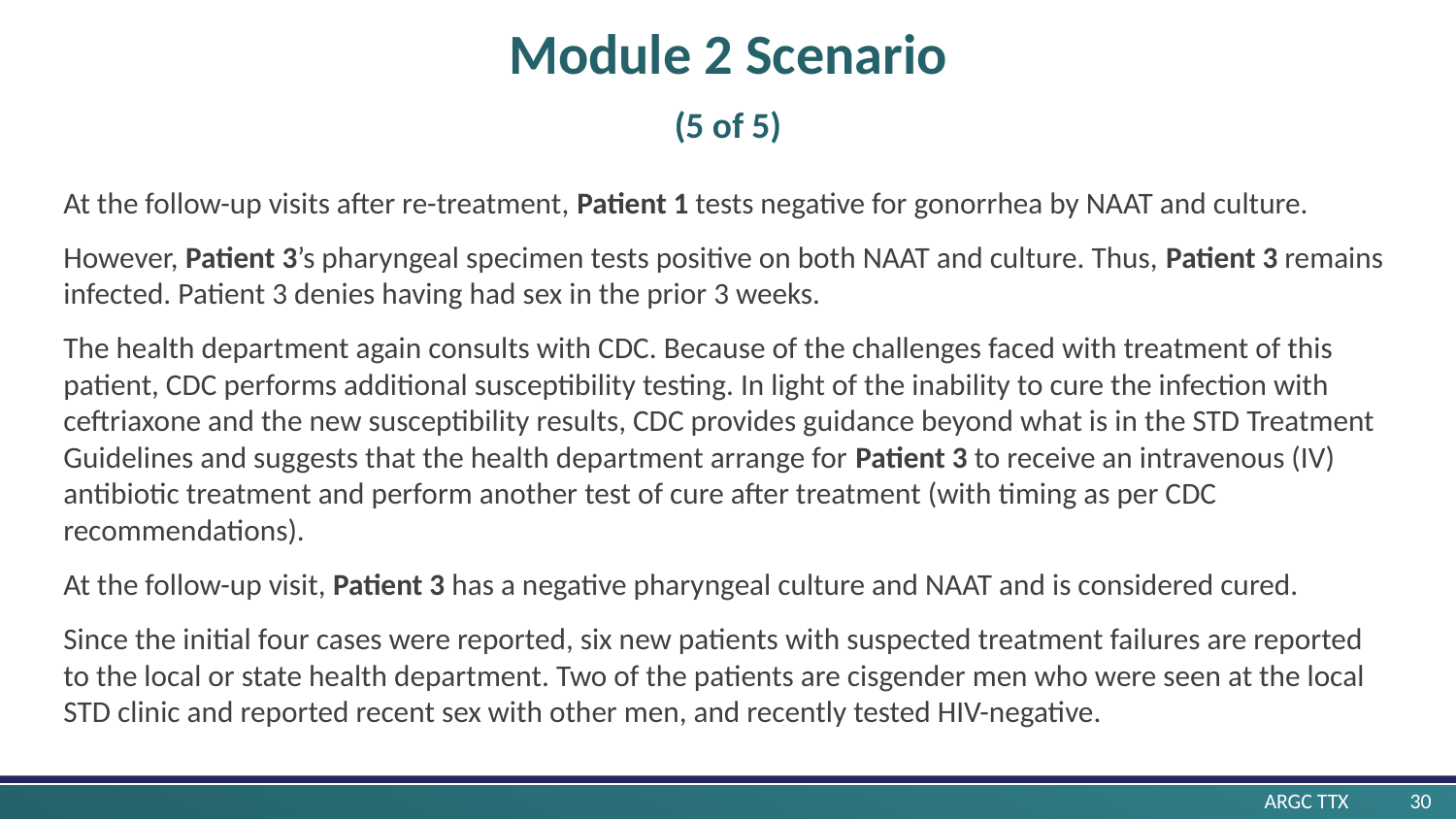

# Module 2 Scenario (5 of 5)
At the follow-up visits after re-treatment, Patient 1 tests negative for gonorrhea by NAAT and culture.
However, Patient 3’s pharyngeal specimen tests positive on both NAAT and culture. Thus, Patient 3 remains infected. Patient 3 denies having had sex in the prior 3 weeks.
The health department again consults with CDC. Because of the challenges faced with treatment of this patient, CDC performs additional susceptibility testing. In light of the inability to cure the infection with ceftriaxone and the new susceptibility results, CDC provides guidance beyond what is in the STD Treatment Guidelines and suggests that the health department arrange for Patient 3 to receive an intravenous (IV)  antibiotic treatment and perform another test of cure after treatment (with timing as per CDC recommendations).
At the follow-up visit, Patient 3 has a negative pharyngeal culture and NAAT and is considered cured.
Since the initial four cases were reported, six new patients with suspected treatment failures are reported to the local or state health department. Two of the patients are cisgender men who were seen at the local STD clinic and reported recent sex with other men, and recently tested HIV-negative.

ARGC TTX 	30